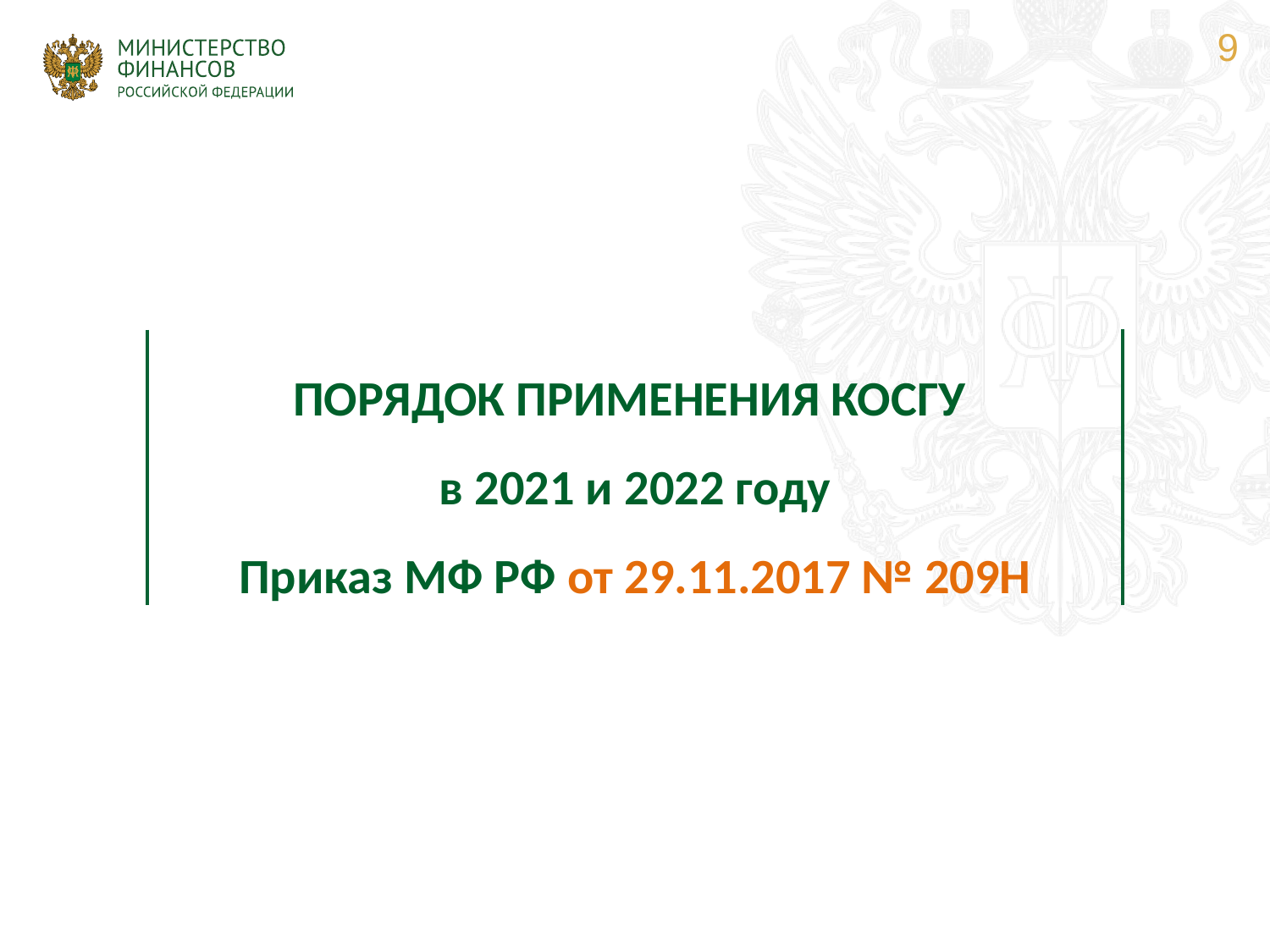

9

# ПОРЯДОК ПРИМЕНЕНИЯ КОСГУ в 2021 и 2022 году Приказ МФ РФ от 29.11.2017 № 209Н